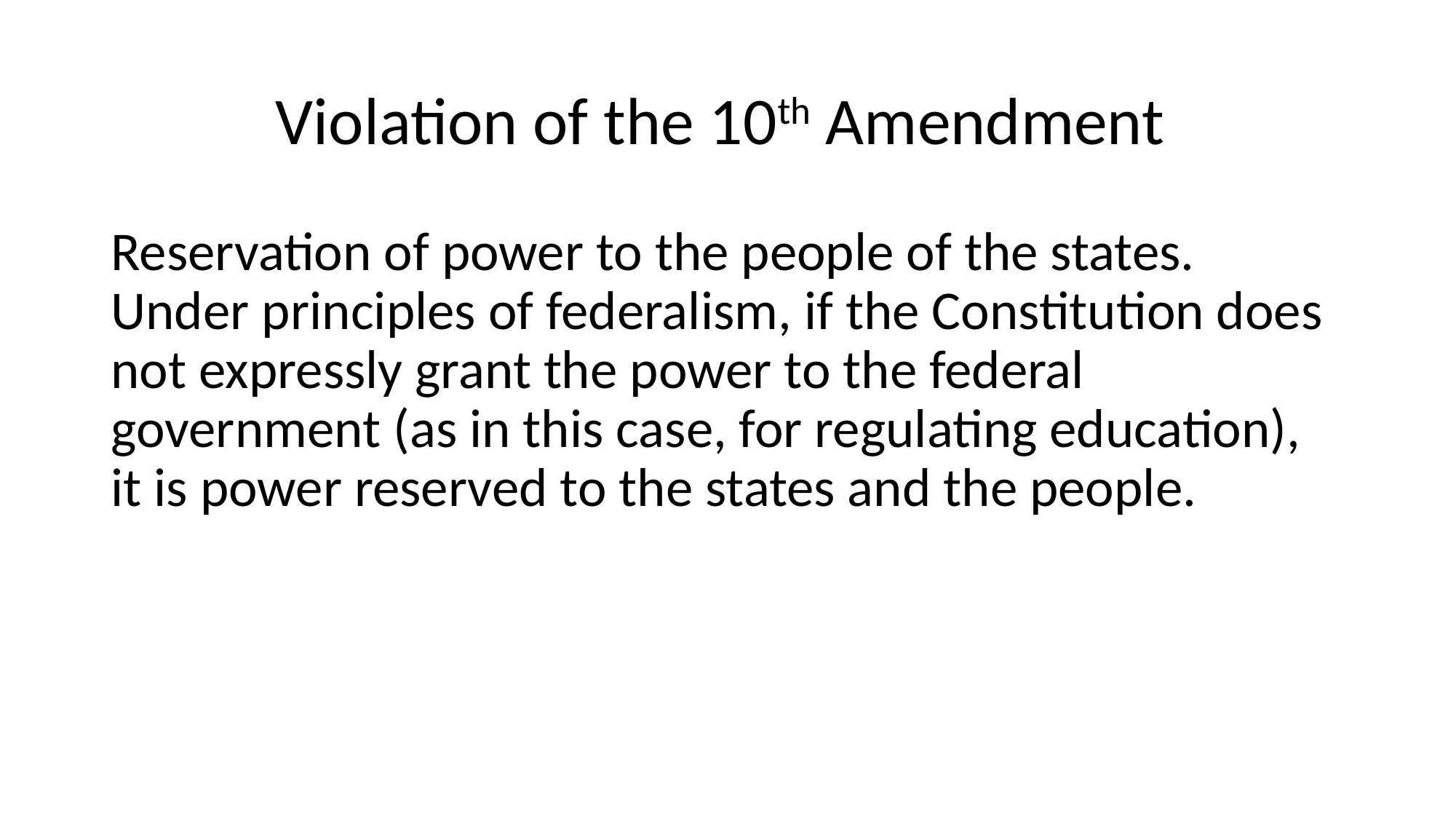

# Violation of the 10th Amendment
Reservation of power to the people of the states.  Under principles of federalism, if the Constitution does not expressly grant the power to the federal government (as in this case, for regulating education), it is power reserved to the states and the people.